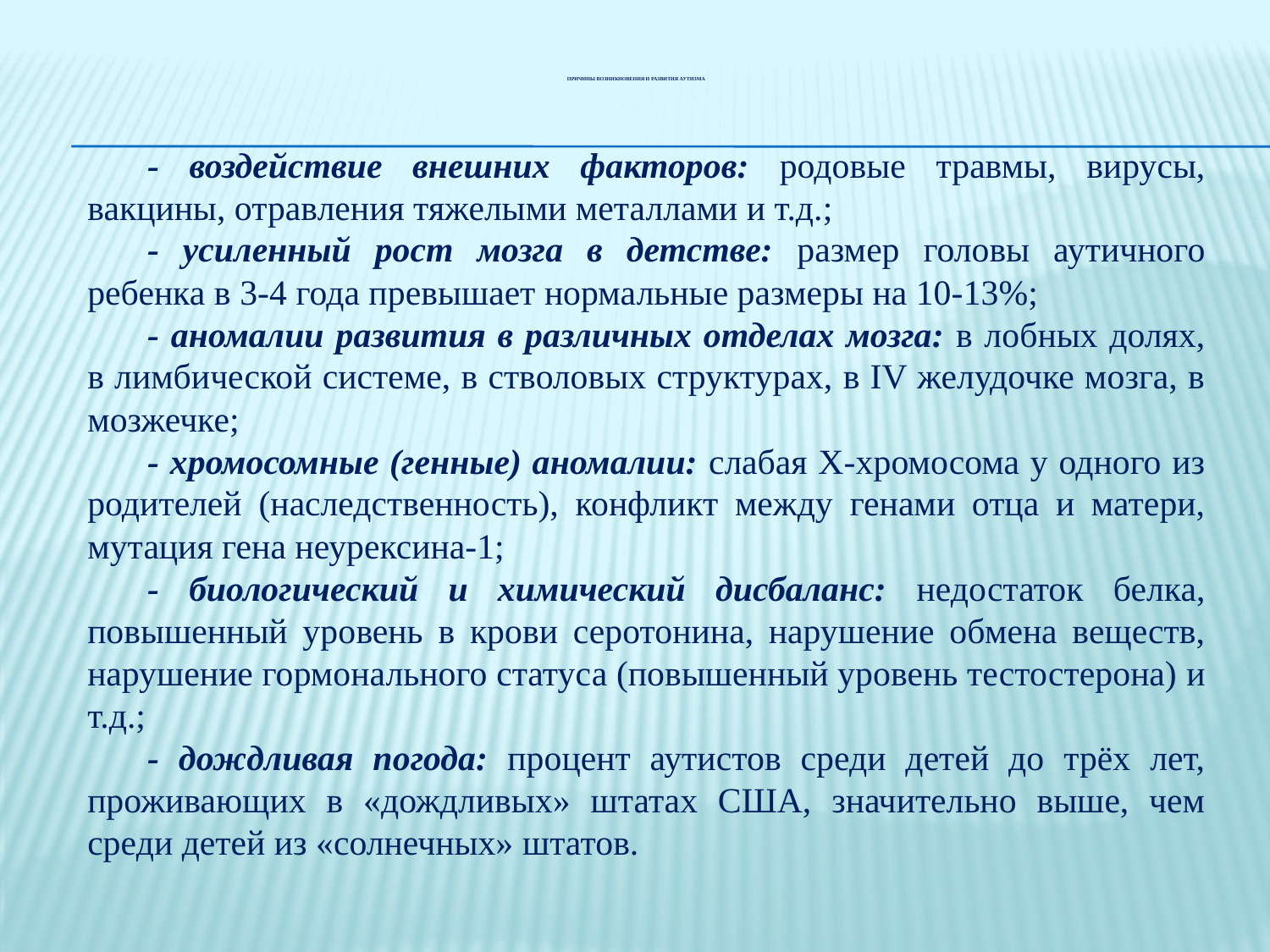

# Причины возникновения и развития аутизма
- воздействие внешних факторов: родовые травмы, вирусы, вакцины, отравления тяжелыми металлами и т.д.;
- усиленный рост мозга в детстве: размер головы аутичного ребенка в 3-4 года превышает нормальные размеры на 10-13%;
- аномалии развития в различных отделах мозга: в лобных долях, в лимбической системе, в стволовых структурах, в IV желудочке мозга, в мозжечке;
- хромосомные (генные) аномалии: слабая Х-хромосома у одного из родителей (наследственность), конфликт между генами отца и матери, мутация гена неурексина-1;
- биологический и химический дисбаланс: недостаток белка, повышенный уровень в крови серотонина, нарушение обмена веществ, нарушение гормонального статуса (повышенный уровень тестостерона) и т.д.;
- дождливая погода: процент аутистов среди детей до трёх лет, проживающих в «дождливых» штатах США, значительно выше, чем среди детей из «солнечных» штатов.